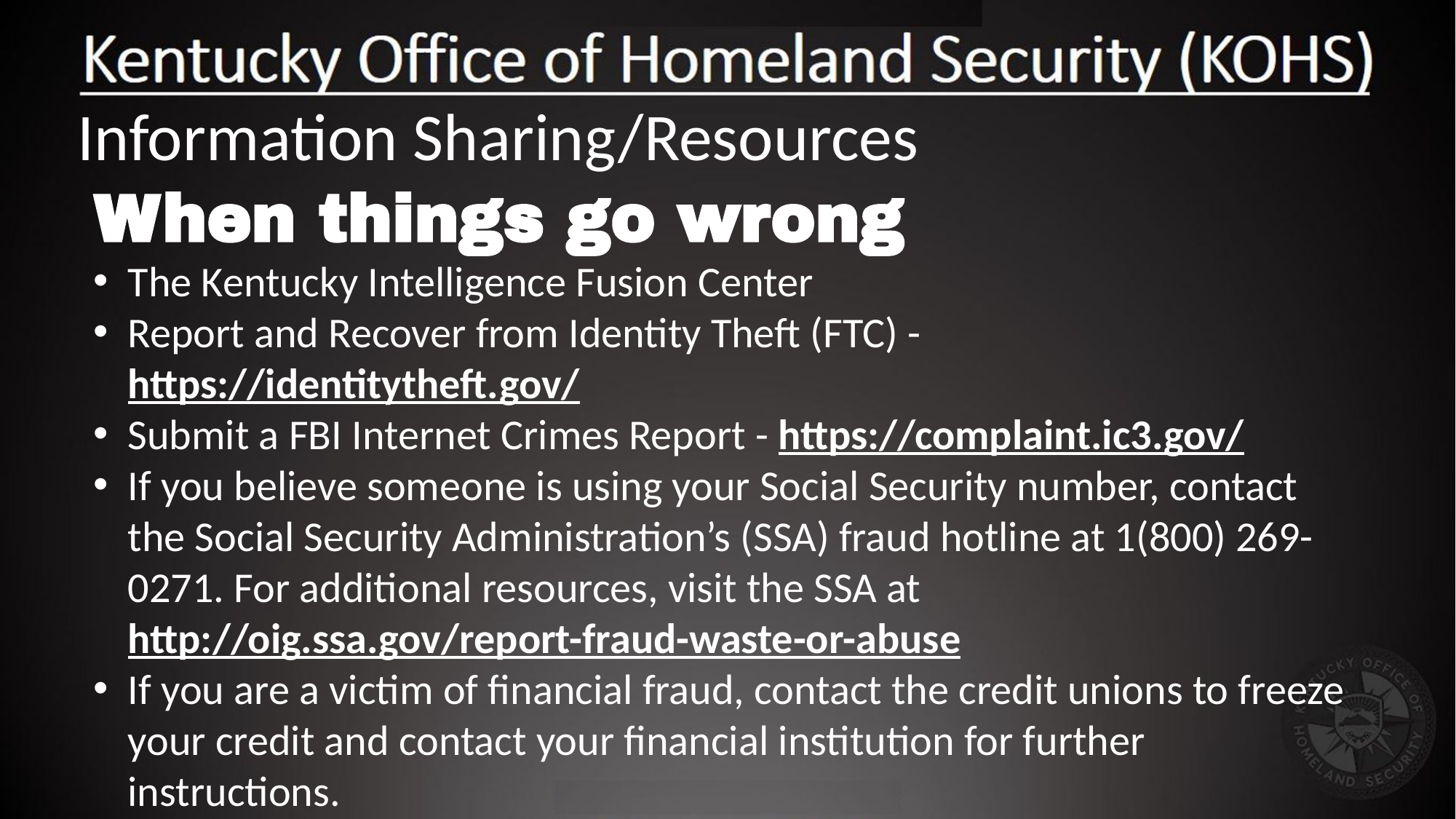

# Information Sharing/Resources
When things go wrong
The Kentucky Intelligence Fusion Center
Report and Recover from Identity Theft (FTC) - https://identitytheft.gov/
Submit a FBI Internet Crimes Report - https://complaint.ic3.gov/
If you believe someone is using your Social Security number, contact the Social Security Administration’s (SSA) fraud hotline at 1(800) 269-0271. For additional resources, visit the SSA at http://oig.ssa.gov/report-fraud-waste-or-abuse
If you are a victim of financial fraud, contact the credit unions to freeze your credit and contact your financial institution for further instructions.